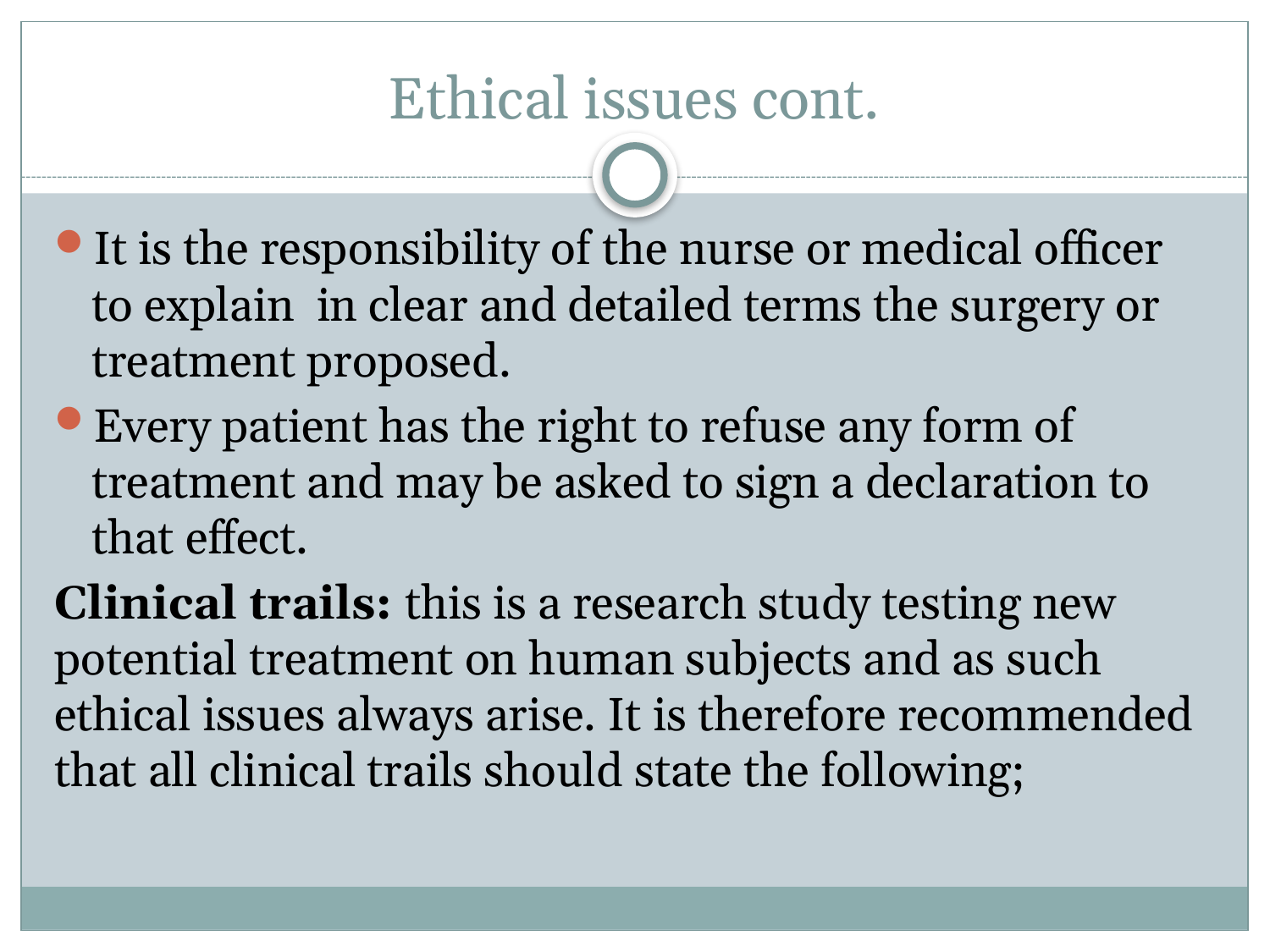

# Ethical issues cont.
It is the responsibility of the nurse or medical officer to explain  in clear and detailed terms the surgery or treatment proposed.
Every patient has the right to refuse any form of treatment and may be asked to sign a declaration to that effect.
Clinical trails: this is a research study testing new potential treatment on human subjects and as such ethical issues always arise. It is therefore recommended that all clinical trails should state the following;